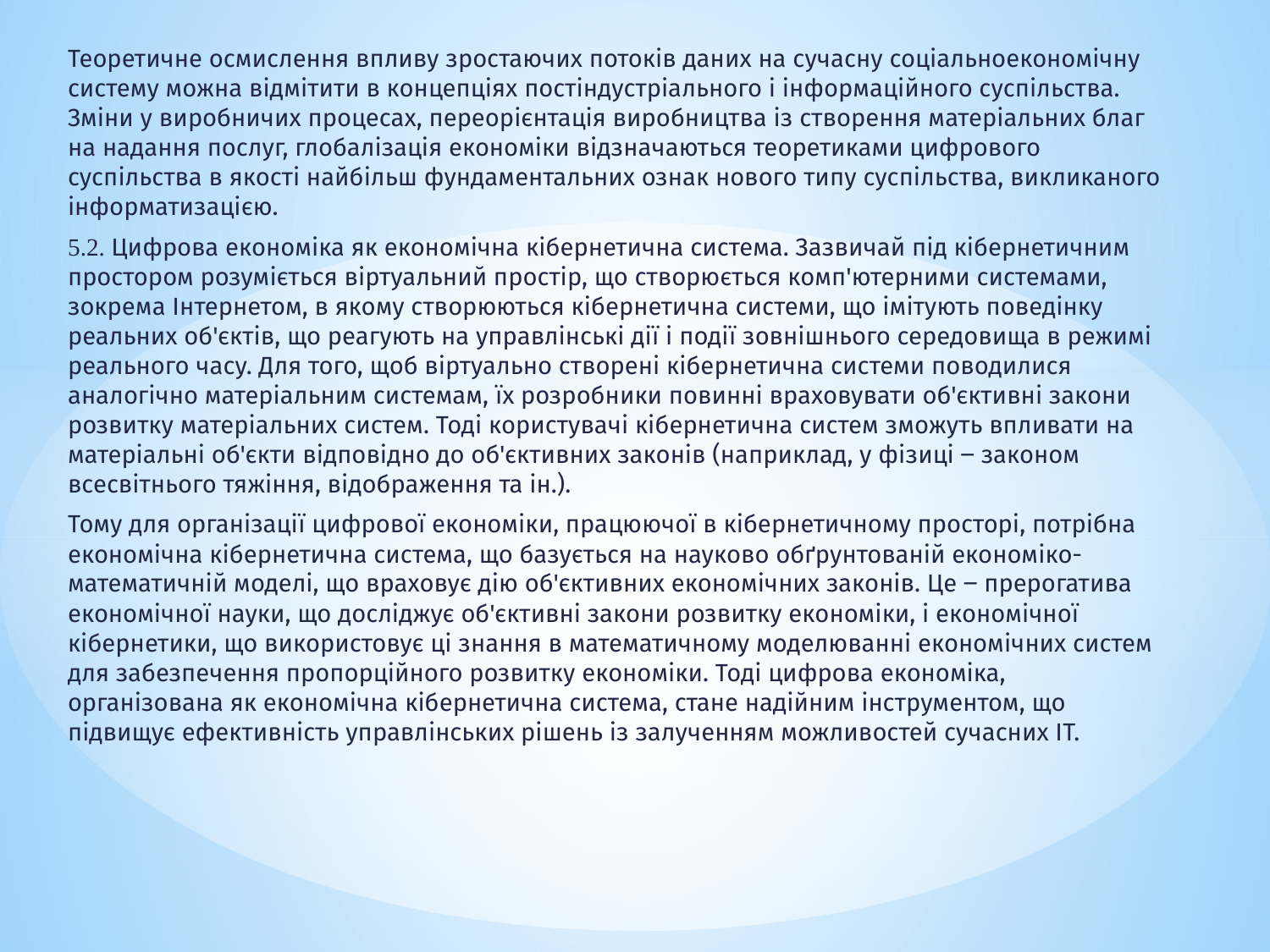

Теоретичне осмислення впливу зростаючих потоків даних на сучасну соціальноекономічну систему можна відмітити в концепціях постіндустріального і інформаційного суспільства. Зміни у виробничих процесах, переорієнтація виробництва із створення матеріальних благ на надання послуг, глобалізація економіки відзначаються теоретиками цифрового суспільства в якості найбільш фундаментальних ознак нового типу суспільства, викликаного інформатизацією.
5.2. Цифрова економіка як економічна кібернетична система. Зазвичай під кібернетичним простором розуміється віртуальний простір, що створюється комп'ютерними системами, зокрема Інтернетом, в якому створюються кібернетична системи, що імітують поведінку реальних об'єктів, що реагують на управлінські дії і події зовнішнього середовища в режимі реального часу. Для того, щоб віртуально створені кібернетична системи поводилися аналогічно матеріальним системам, їх розробники повинні враховувати об'єктивні закони розвитку матеріальних систем. Тоді користувачі кібернетична систем зможуть впливати на матеріальні об'єкти відповідно до об'єктивних законів (наприклад, у фізиці ‒ законом всесвітнього тяжіння, відображення та ін.).
Тому для організації цифрової економіки, працюючої в кібернетичному просторі, потрібна економічна кібернетична система, що базується на науково обґрунтованій економіко-математичній моделі, що враховує дію об'єктивних економічних законів. Це ‒ прерогатива економічної науки, що досліджує об'єктивні закони розвитку економіки, і економічної кібернетики, що використовує ці знання в математичному моделюванні економічних систем для забезпечення пропорційного розвитку економіки. Тоді цифрова економіка, організована як економічна кібернетична система, стане надійним інструментом, що підвищує ефективність управлінських рішень із залученням можливостей сучасних ІТ.